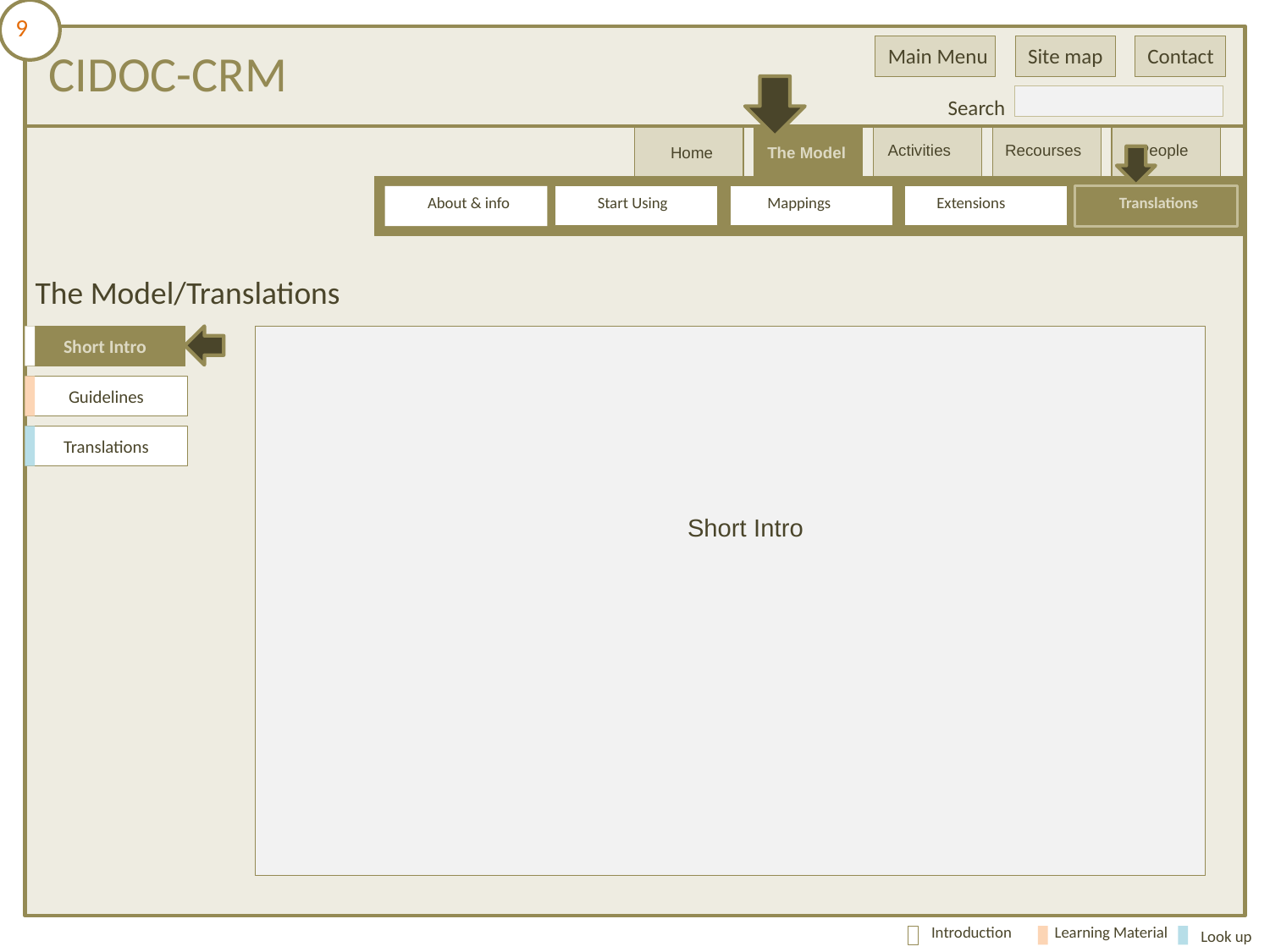

9

CIDOC-CRM

Main Menu

Site map

Contact

Search

Activities
Recourses
People
The Model
Home

Extensions
About & info

Start Using
Mappings

Translations

The Model/Translations
Short Intro

Guidelines

Translations

Short Intro
Introduction
Learning Material
Look up